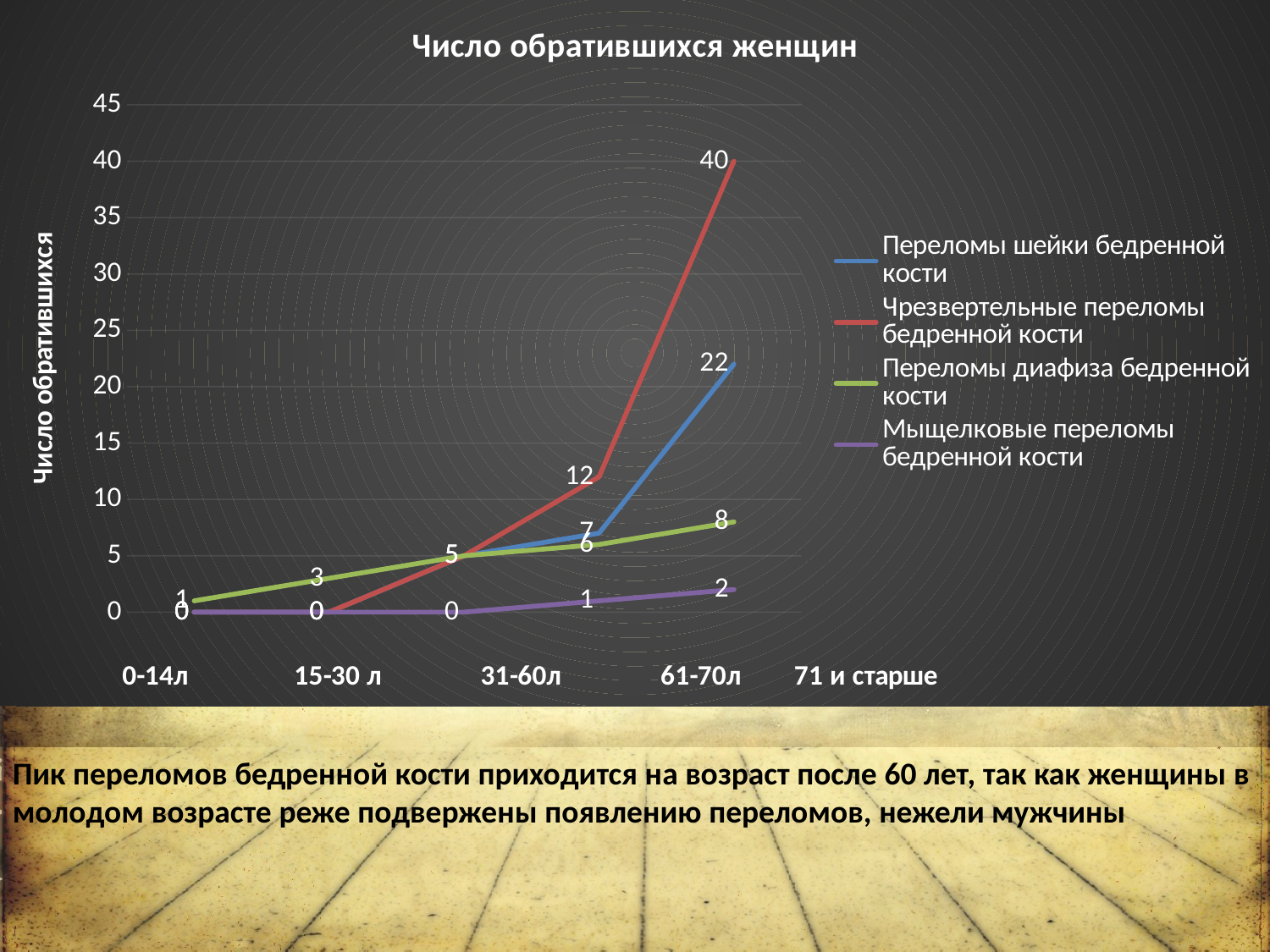

### Chart: Число обратившихся женщин

| Category | Переломы шейки бедренной кости | Чрезвертельные переломы бедренной кости | Переломы диафиза бедренной кости | Мыщелковые переломы бедренной кости |
|---|---|---|---|---|
Пик переломов бедренной кости приходится на возраст после 60 лет, так как женщины в молодом возрасте реже подвержены появлению переломов, нежели мужчины